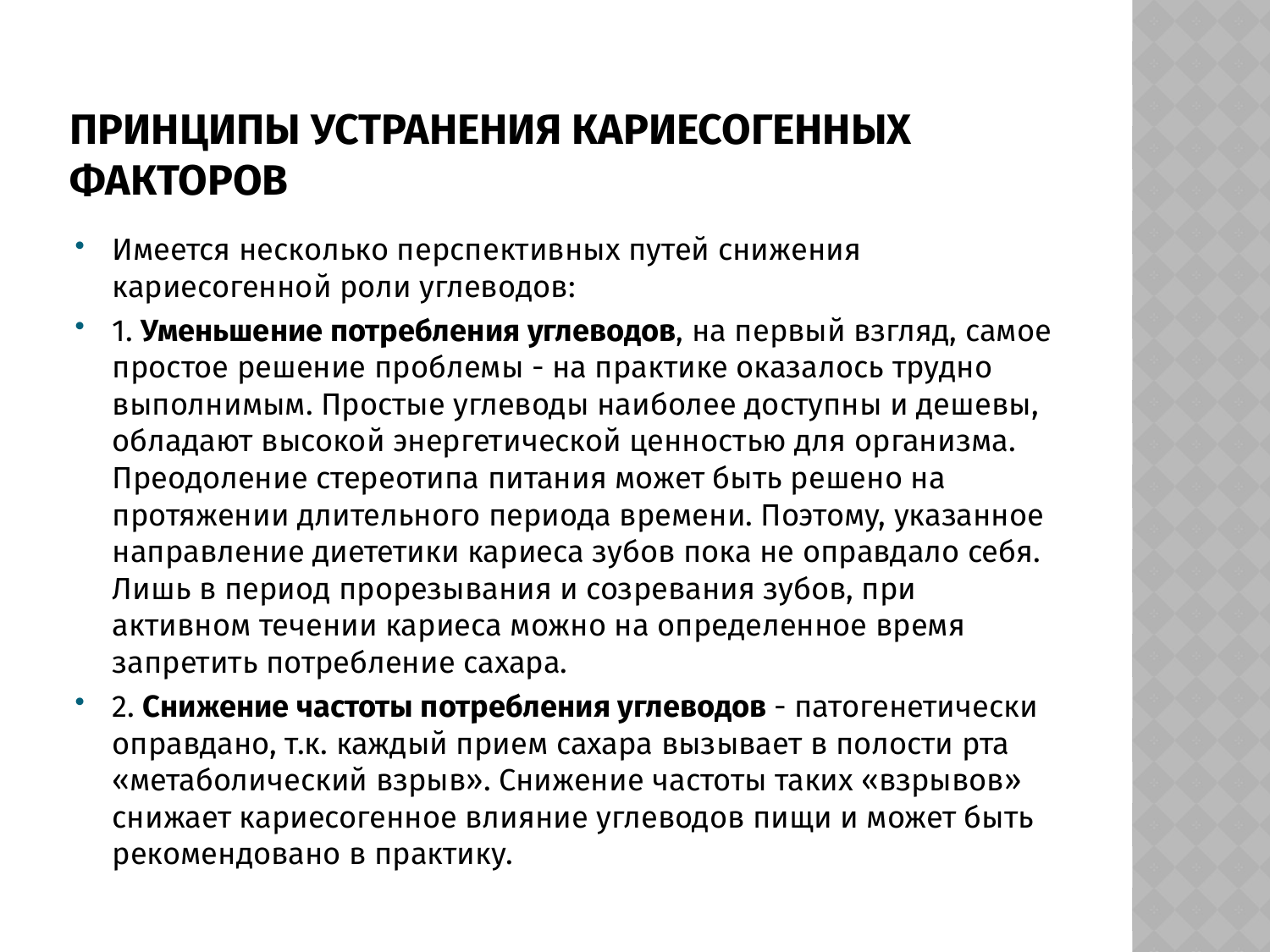

# Принципы устранения кариесогенных факторов
Имеется несколько перспективных путей снижения кариесогенной роли углеводов:
1. Уменьшение потребления углеводов, на первый взгляд, самое простое решение проблемы - на практике оказалось трудно выполнимым. Простые углеводы наиболее доступны и дешевы, обладают высокой энергетической ценностью для организма. Преодоление стереотипа питания может быть решено на протяжении длительного периода времени. Поэтому, указанное направление диететики кариеса зубов пока не оправдало себя. Лишь в период прорезывания и созревания зубов, при активном течении кариеса можно на определенное время запретить потребление сахара.
2. Снижение частоты потребления углеводов - патогенетически оправдано, т.к. каждый прием сахара вызывает в полости рта «метаболический взрыв». Снижение частоты таких «взрывов» снижает кариесогенное влияние углеводов пищи и может быть рекомендовано в практику.